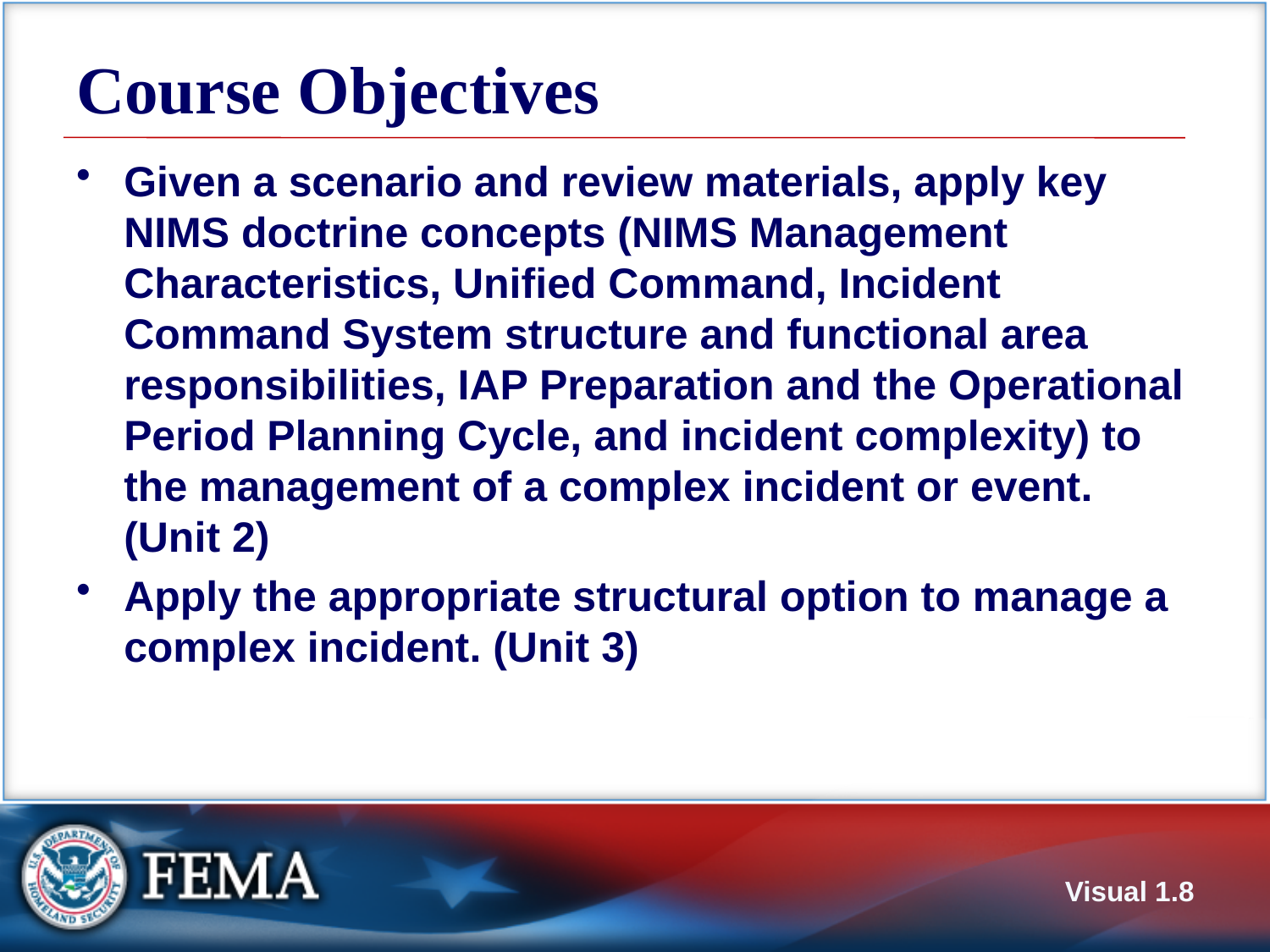

# Course Objectives
Given a scenario and review materials, apply key NIMS doctrine concepts (NIMS Management Characteristics, Unified Command, Incident Command System structure and functional area responsibilities, IAP Preparation and the Operational Period Planning Cycle, and incident complexity) to the management of a complex incident or event. (Unit 2)
Apply the appropriate structural option to manage a complex incident. (Unit 3)

Visual 1.8